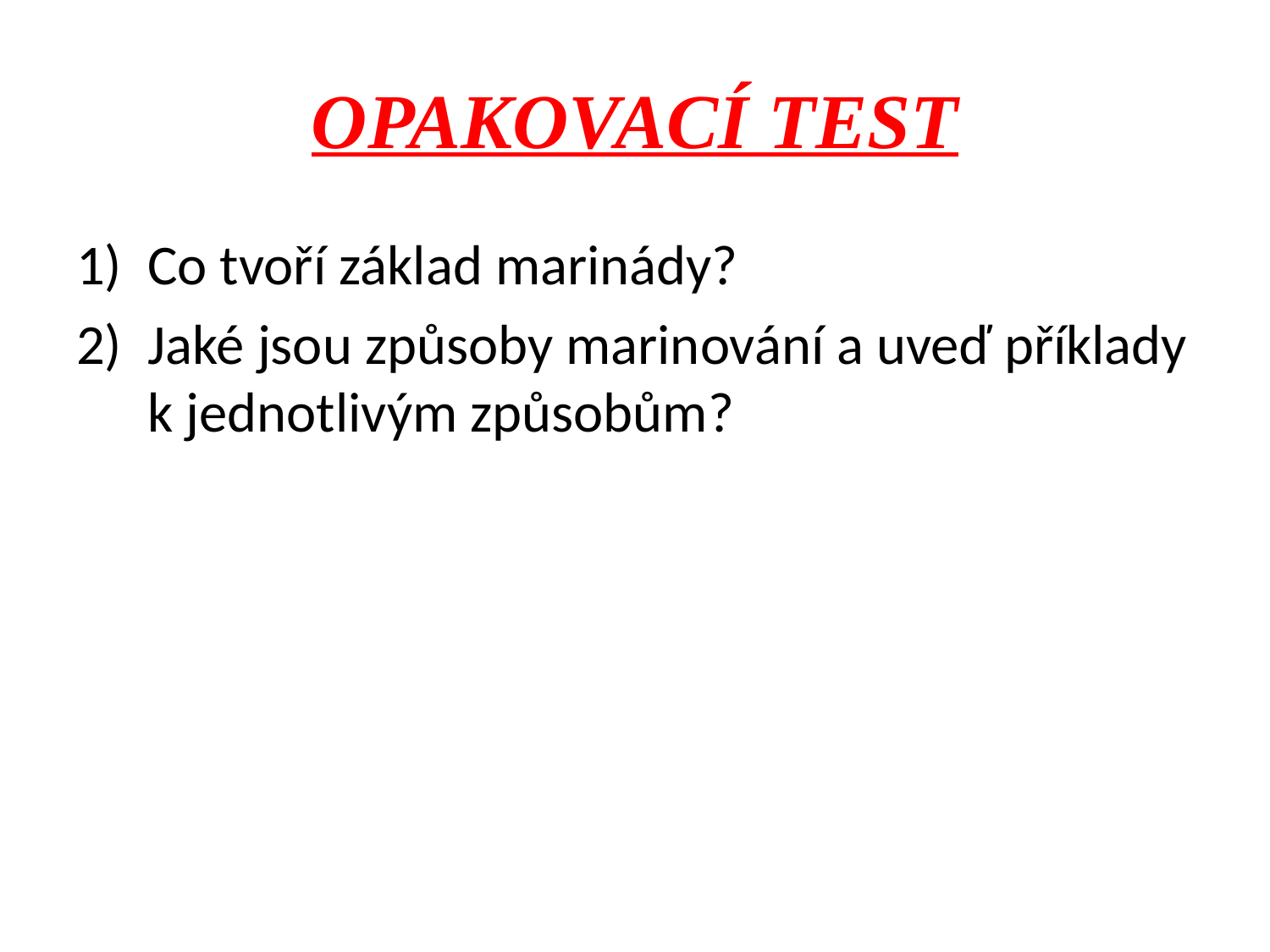

# OPAKOVACÍ TEST
Co tvoří základ marinády?
Jaké jsou způsoby marinování a uveď příklady k jednotlivým způsobům?